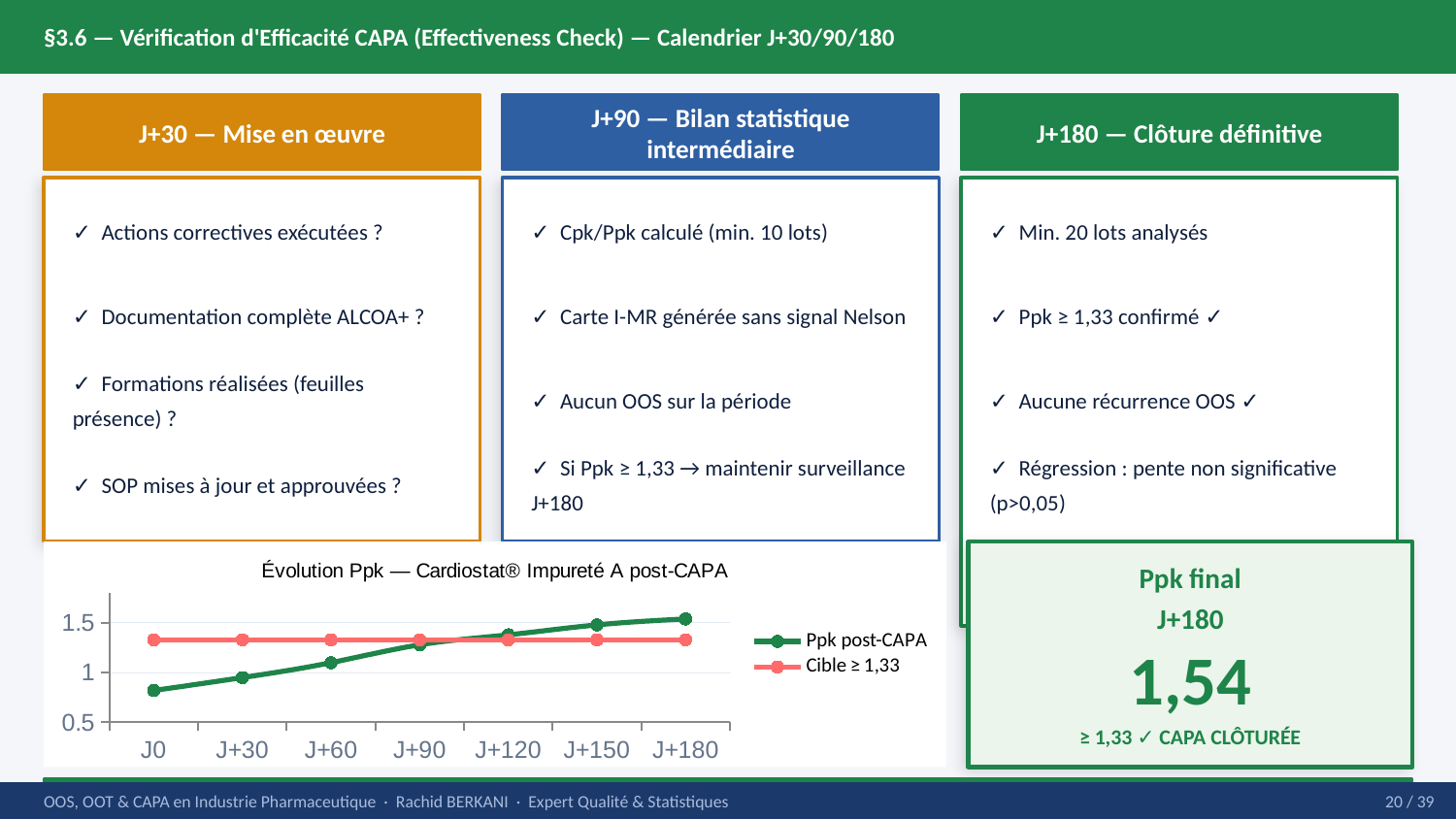

§3.6 — Vérification d'Efficacité CAPA (Effectiveness Check) — Calendrier J+30/90/180

J+30 — Mise en œuvre

J+90 — Bilan statistique intermédiaire

J+180 — Clôture définitive

✓  Actions correctives exécutées ?
✓  Cpk/Ppk calculé (min. 10 lots)
✓  Min. 20 lots analysés
✓  Documentation complète ALCOA+ ?
✓  Carte I-MR générée sans signal Nelson
✓  Ppk ≥ 1,33 confirmé ✓
✓  Formations réalisées (feuilles présence) ?
✓  Aucun OOS sur la période
✓  Aucune récurrence OOS ✓
✓  SOP mises à jour et approuvées ?
✓  Si Ppk ≥ 1,33 → maintenir surveillance J+180
✓  Régression : pente non significative (p>0,05)
✓  Limites MSP recalculées ✓

### Chart: Évolution Ppk — Cardiostat® Impureté A post-CAPA

| Category | Ppk post-CAPA | Cible ≥ 1,33 |
|---|---|---|
| J0 | 0.82 | 1.33 |
| J+30 | 0.95 | 1.33 |
| J+60 | 1.1 | 1.33 |
| J+90 | 1.28 | 1.33 |
| J+120 | 1.38 | 1.33 |
| J+150 | 1.48 | 1.33 |
| J+180 | 1.54 | 1.33 |
Ppk final
J+180
1,54
≥ 1,33 ✓ CAPA CLÔTURÉE

📁  Dossier du Chapitre — inclus dans cet ouvrage

OOS, OOT & CAPA en Industrie Pharmaceutique  ·  Rachid BERKANI  ·  Expert Qualité & Statistiques
20 / 39

📊 Données Effectiveness Check (Excel)
📋 Template rapport clôture CAPA (Word)
✅ Checklist vérification efficacité
📄 Procédure ANOVA + Régression